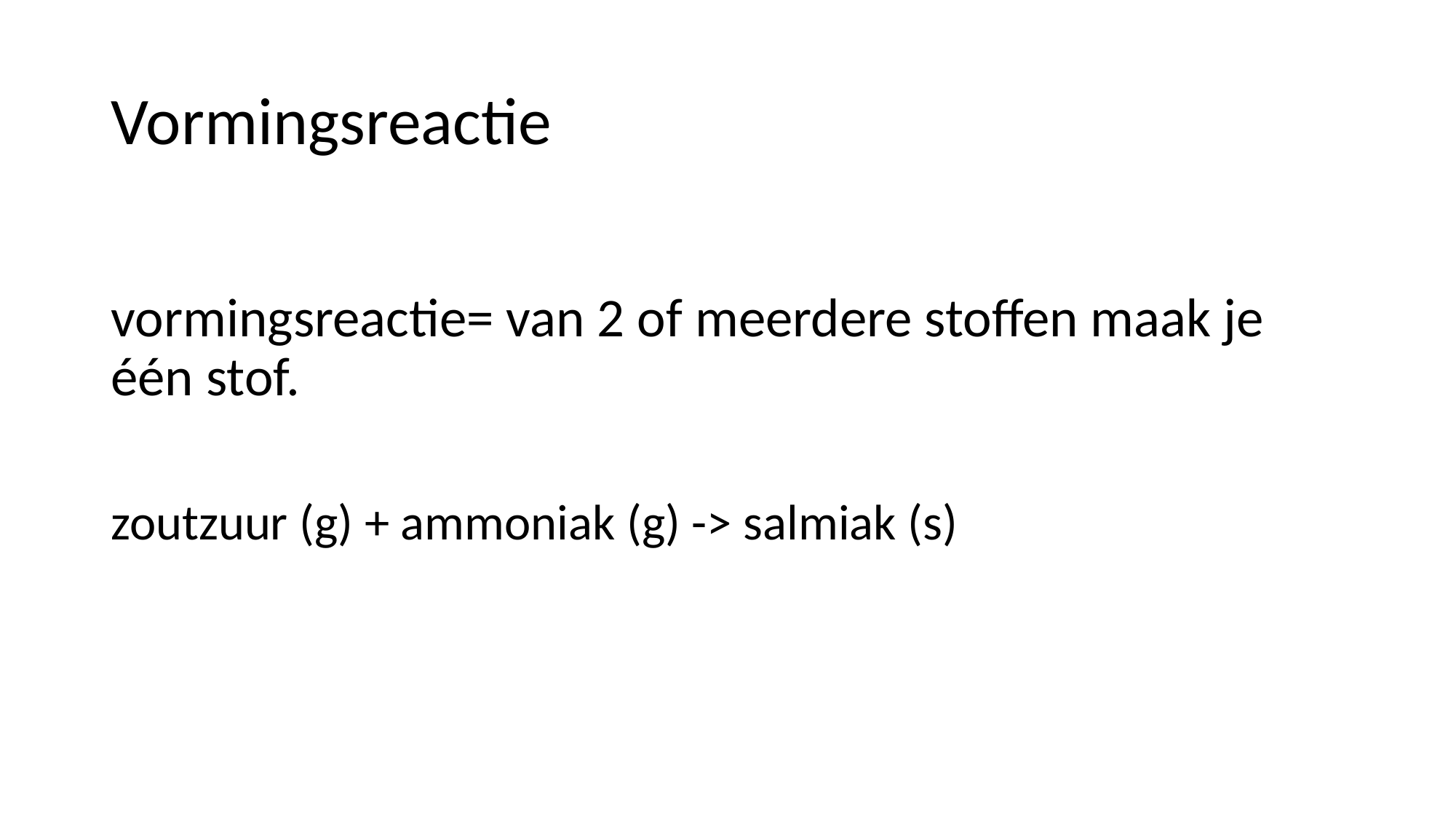

# Vormingsreactie

vormingsreactie= van 2 of meerdere stoffen maak je één stof.

zoutzuur (g) + ammoniak (g) -> salmiak (s)